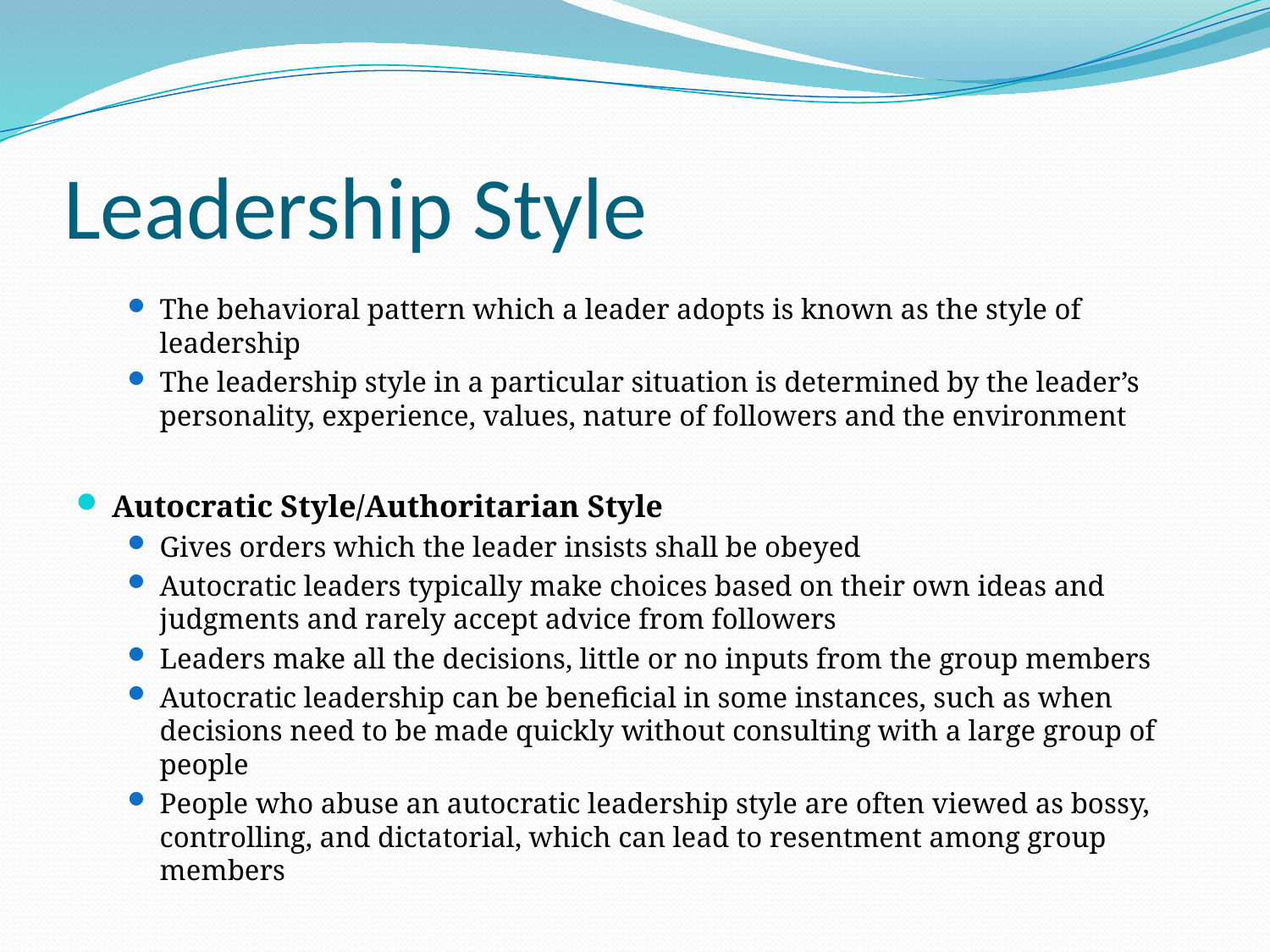

# Leadership Style
The behavioral pattern which a leader adopts is known as the style of leadership
The leadership style in a particular situation is determined by the leader’s personality, experience, values, nature of followers and the environment

Autocratic Style/Authoritarian Style
Gives orders which the leader insists shall be obeyed
Autocratic leaders typically make choices based on their own ideas and judgments and rarely accept advice from followers
Leaders make all the decisions, little or no inputs from the group members
Autocratic leadership can be beneficial in some instances, such as when decisions need to be made quickly without consulting with a large group of people
People who abuse an autocratic leadership style are often viewed as bossy, controlling, and dictatorial, which can lead to resentment among group members